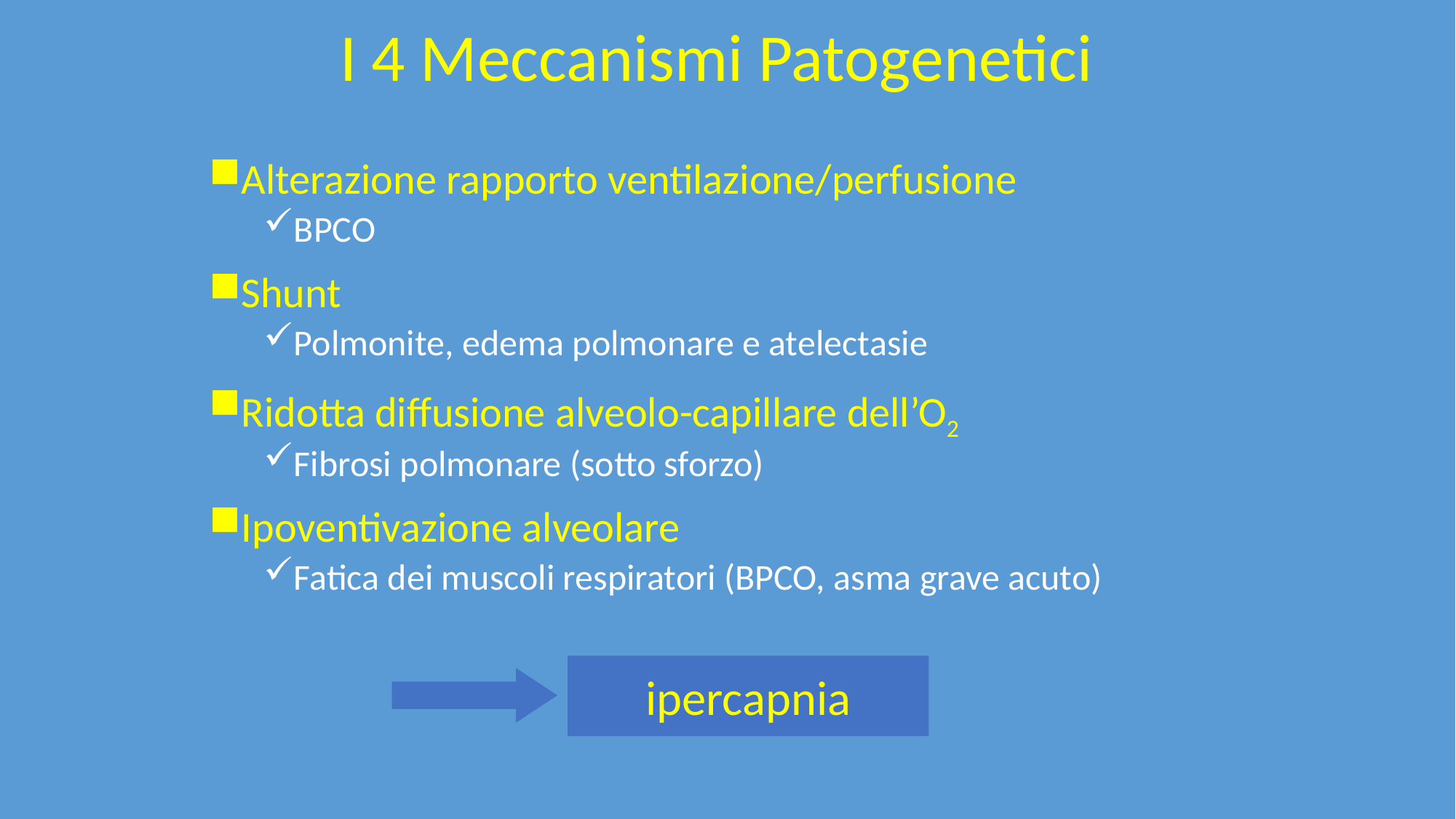

I 4 Meccanismi Patogenetici
Alterazione rapporto ventilazione/perfusione
BPCO
Shunt
Polmonite, edema polmonare e atelectasie
Ridotta diffusione alveolo-capillare dell’O2
Fibrosi polmonare (sotto sforzo)
Ipoventivazione alveolare
Fatica dei muscoli respiratori (BPCO, asma grave acuto)
ipercapnia